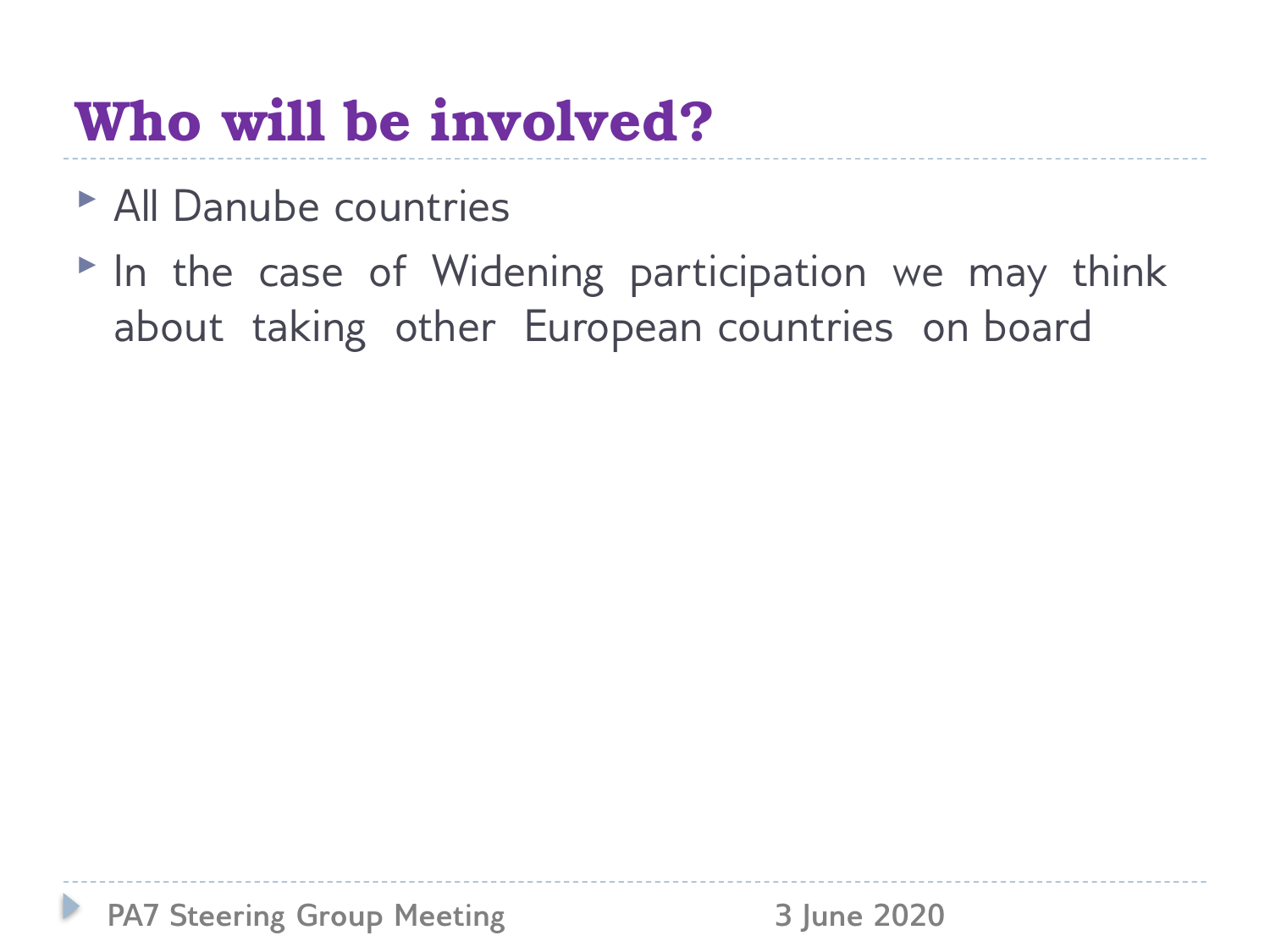

# Who will be involved?
All Danube countries
In the case of Widening participation we may think  about  taking  other  European countries  on board
PA7 Steering Group Meeting                          3 June 2020